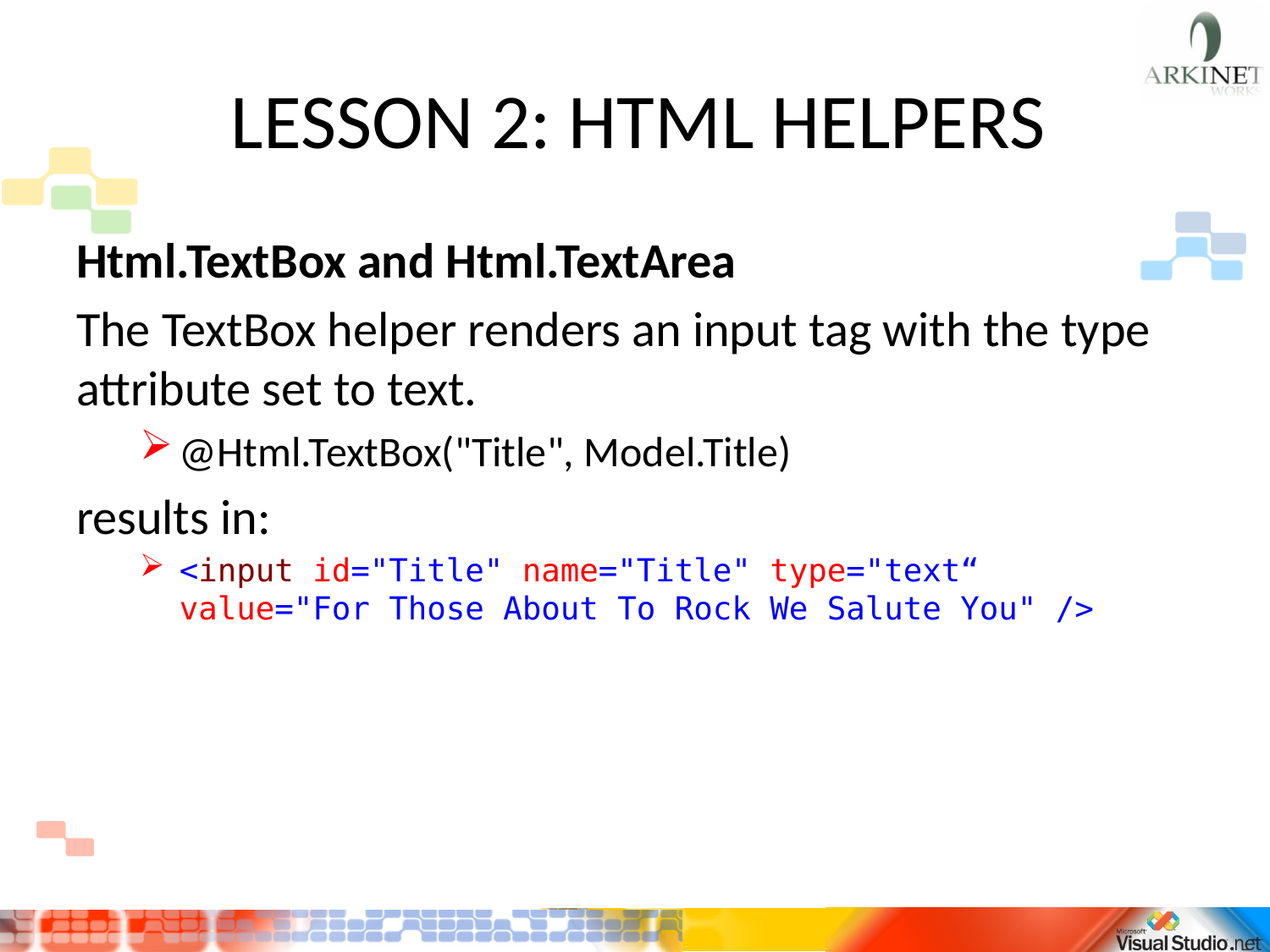

# LESSON 2: HTML HELPERS
Html.TextBox and Html.TextArea
The TextBox helper renders an input tag with the type attribute set to text.
@Html.TextBox("Title", Model.Title)
results in:
<input id="Title" name="Title" type="text“ value="For Those About To Rock We Salute You" />